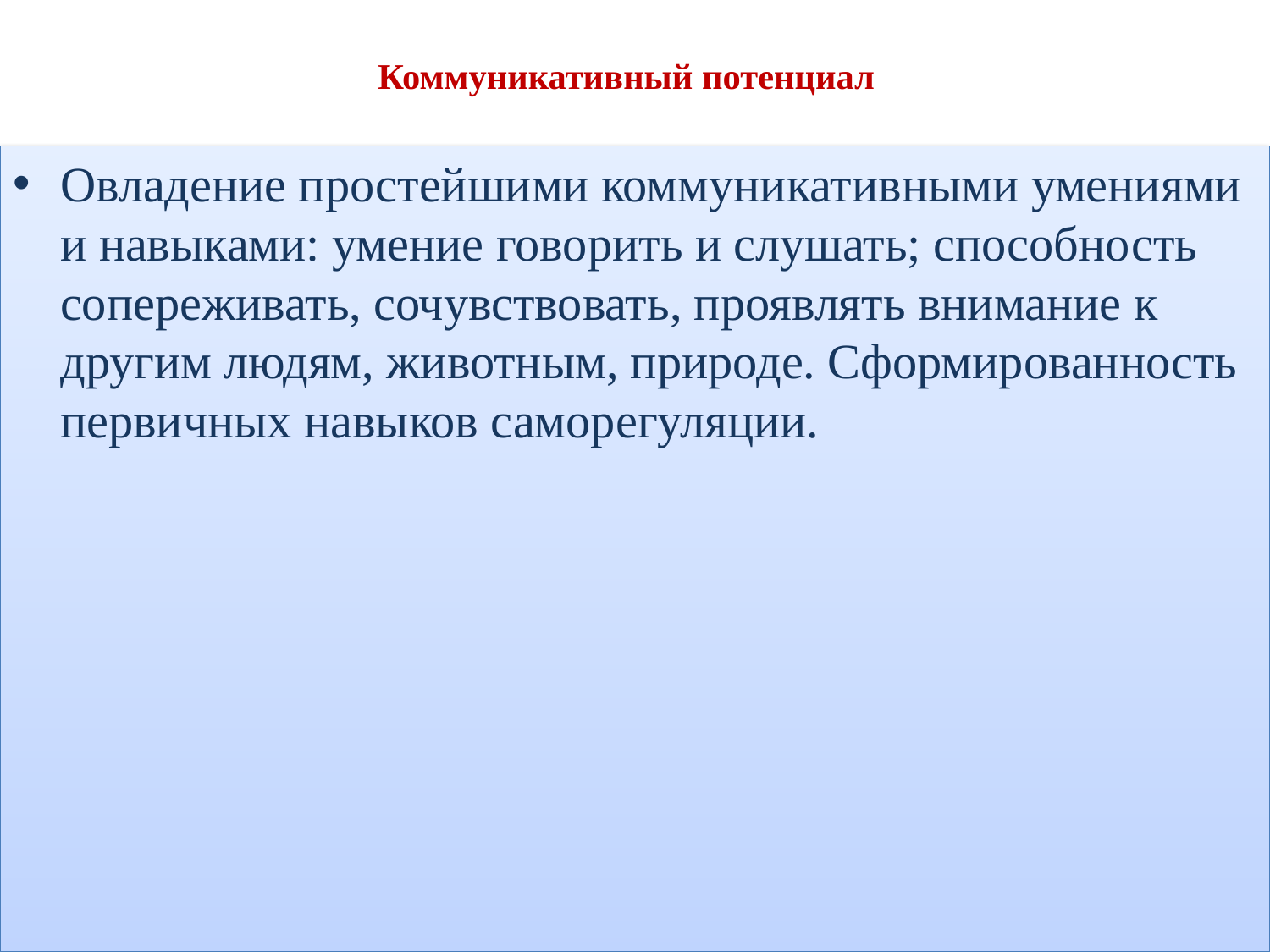

# Коммуникативный потенциал
Овладение простейшими коммуникативными умениями и навыками: умение говорить и слушать; способность сопереживать, сочувствовать, проявлять внимание к другим людям, животным, природе. Сформированность первичных навыков саморегуляции.